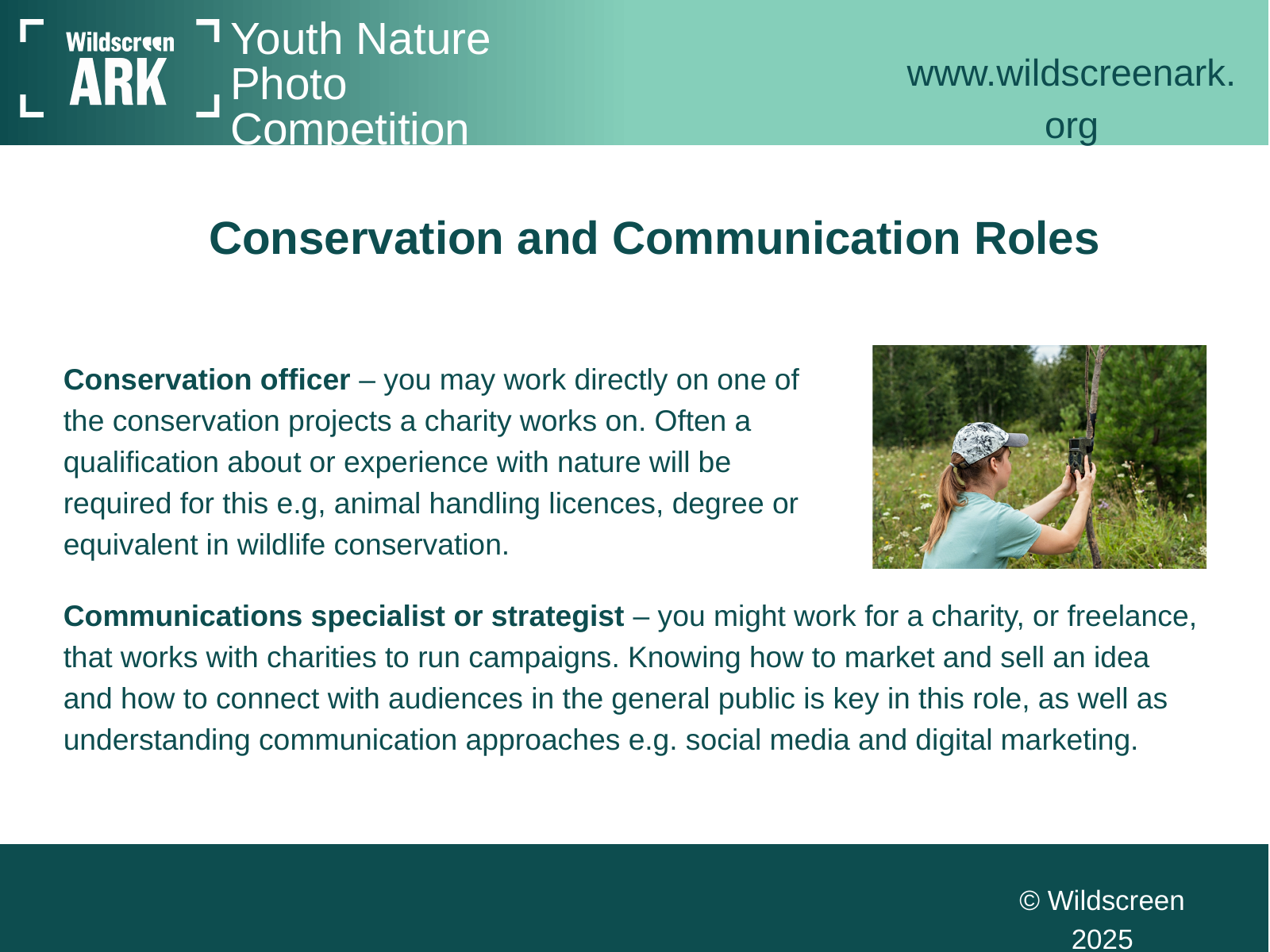

www.wildscreenark.org

Youth Nature Photo Competition

Conservation and Communication Roles

Conservation officer – you may work directly on one of the conservation projects a charity works on. Often a qualification about or experience with nature will be required for this e.g, animal handling licences, degree or equivalent in wildlife conservation.
Communications specialist or strategist – you might work for a charity, or freelance, that works with charities to run campaigns. Knowing how to market and sell an idea and how to connect with audiences in the general public is key in this role, as well as understanding communication approaches e.g. social media and digital marketing.

© Wildscreen 2025